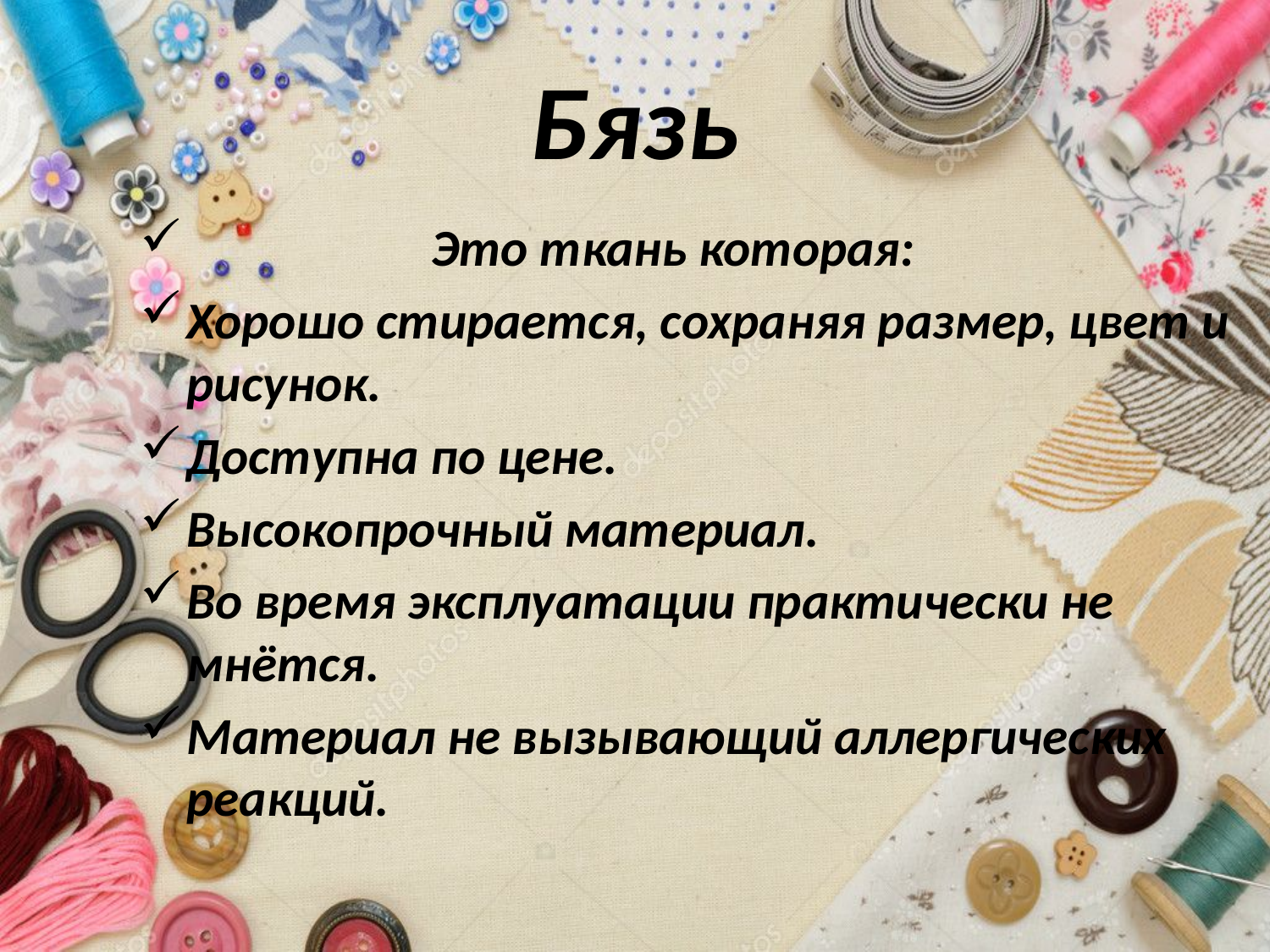

# Бязь
                     Это ткань которая:
Хорошо стирается, сохраняя размер, цвет и рисунок.
Доступна по цене.
Высокопрочный материал.
Во время эксплуатации практически не мнётся.
Материал не вызывающий аллергических реакций.